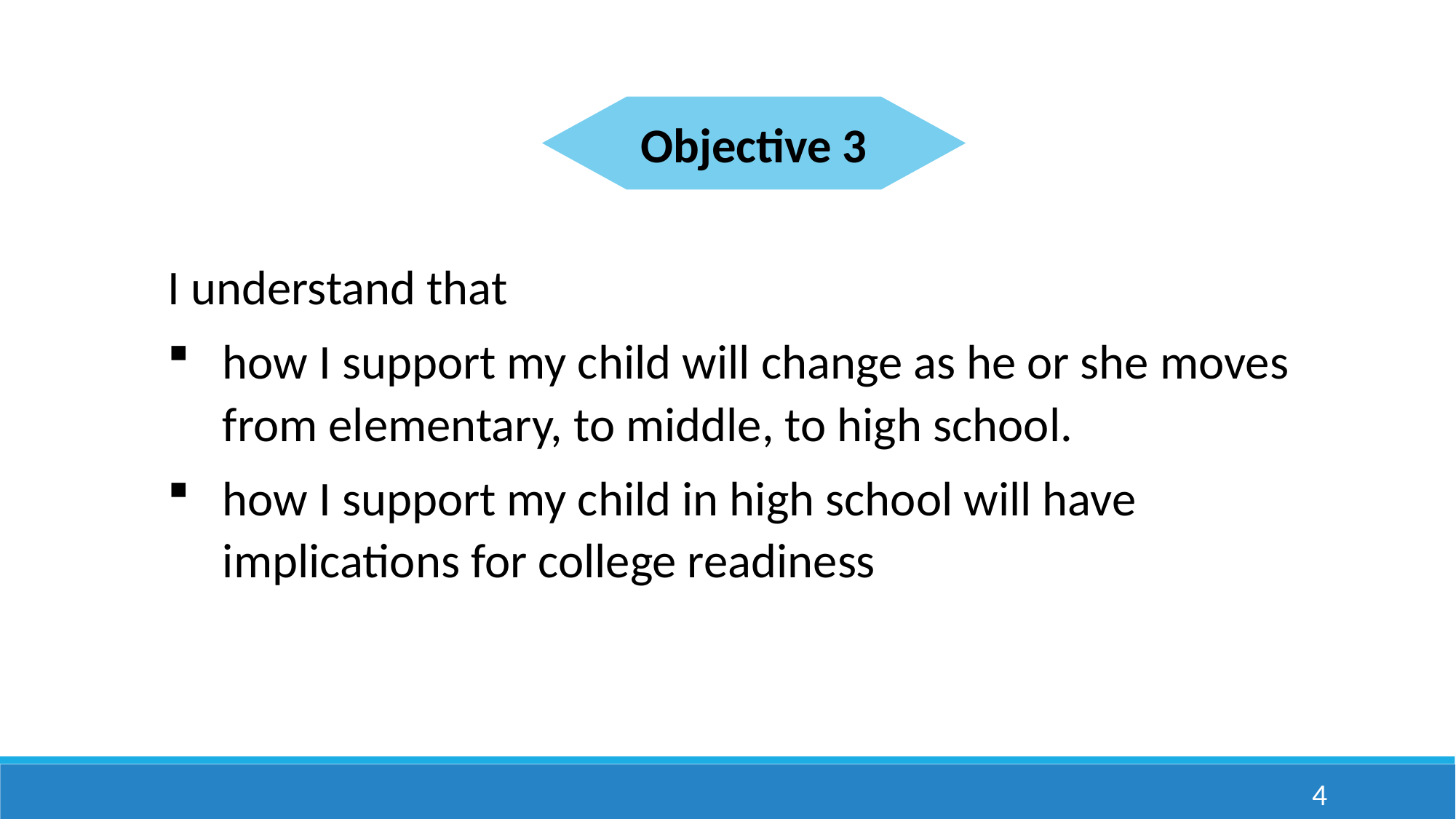

Objective 3
I understand that
how I support my child will change as he or she moves from elementary, to middle, to high school.
how I support my child in high school will have implications for college readiness
4